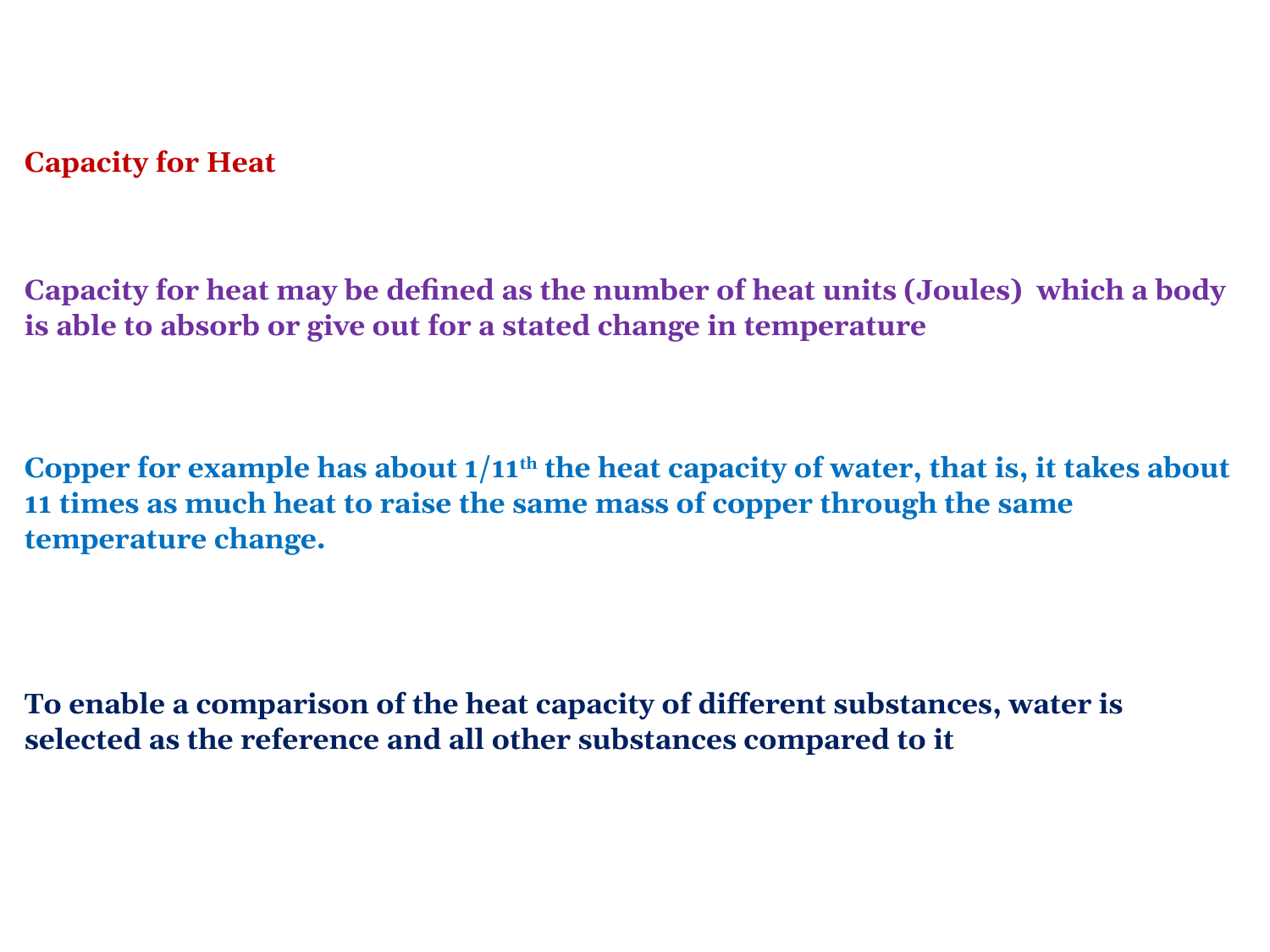

| Capacity for Heat |
| --- |
|  |
| Capacity for heat may be defined as the number of heat units (Joules) which a body is able to absorb or give out for a stated change in temperature |
|  |
| Copper for example has about 1/11th the heat capacity of water, that is, it takes about 11 times as much heat to raise the same mass of copper through the same temperature change. |
|  |
| To enable a comparison of the heat capacity of different substances, water is selected as the reference and all other substances compared to it |